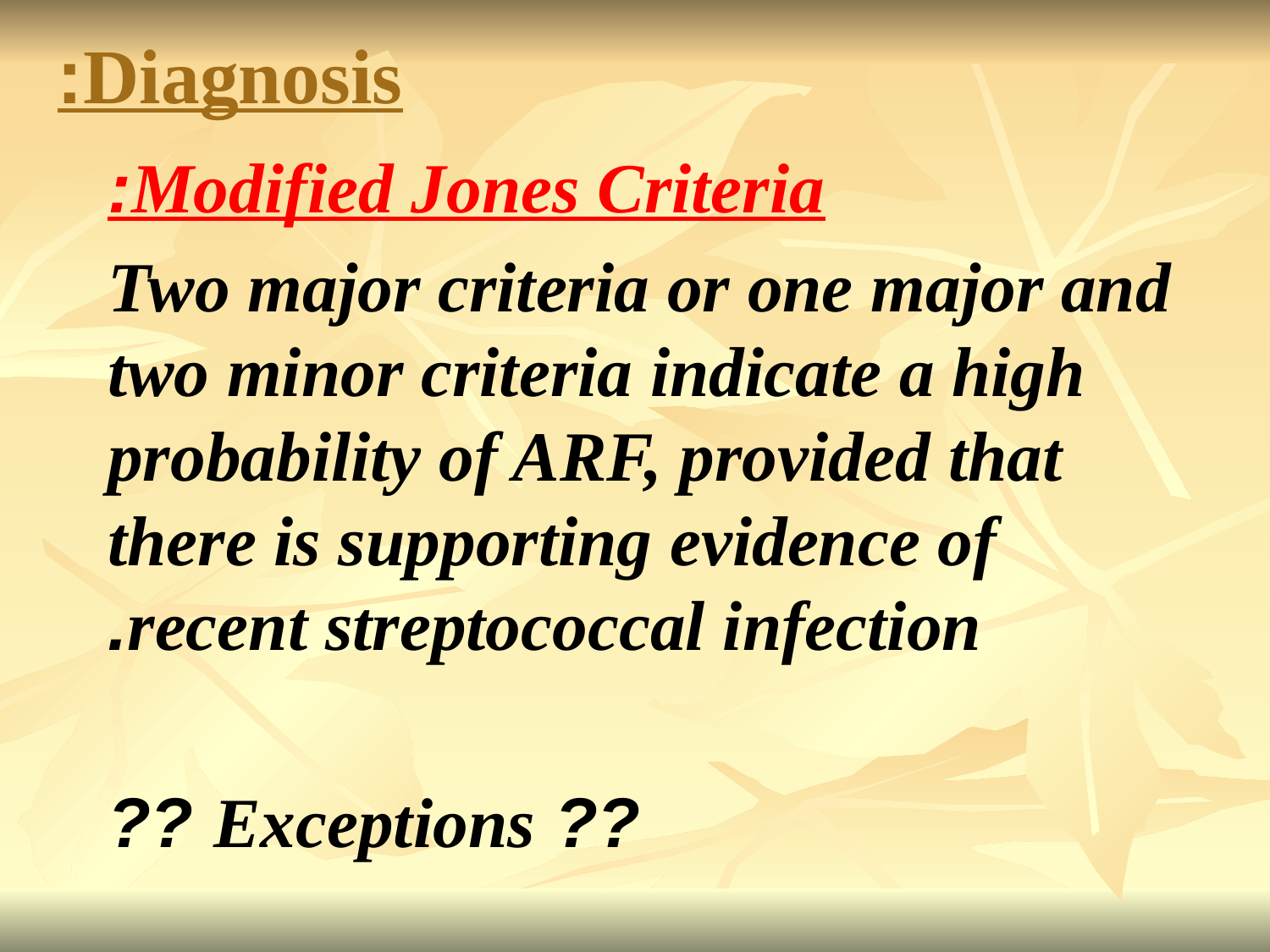

# Diagnosis:
Modified Jones Criteria:
Two major criteria or one major and two minor criteria indicate a high probability of ARF, provided that there is supporting evidence of recent streptococcal infection.

?? Exceptions ??